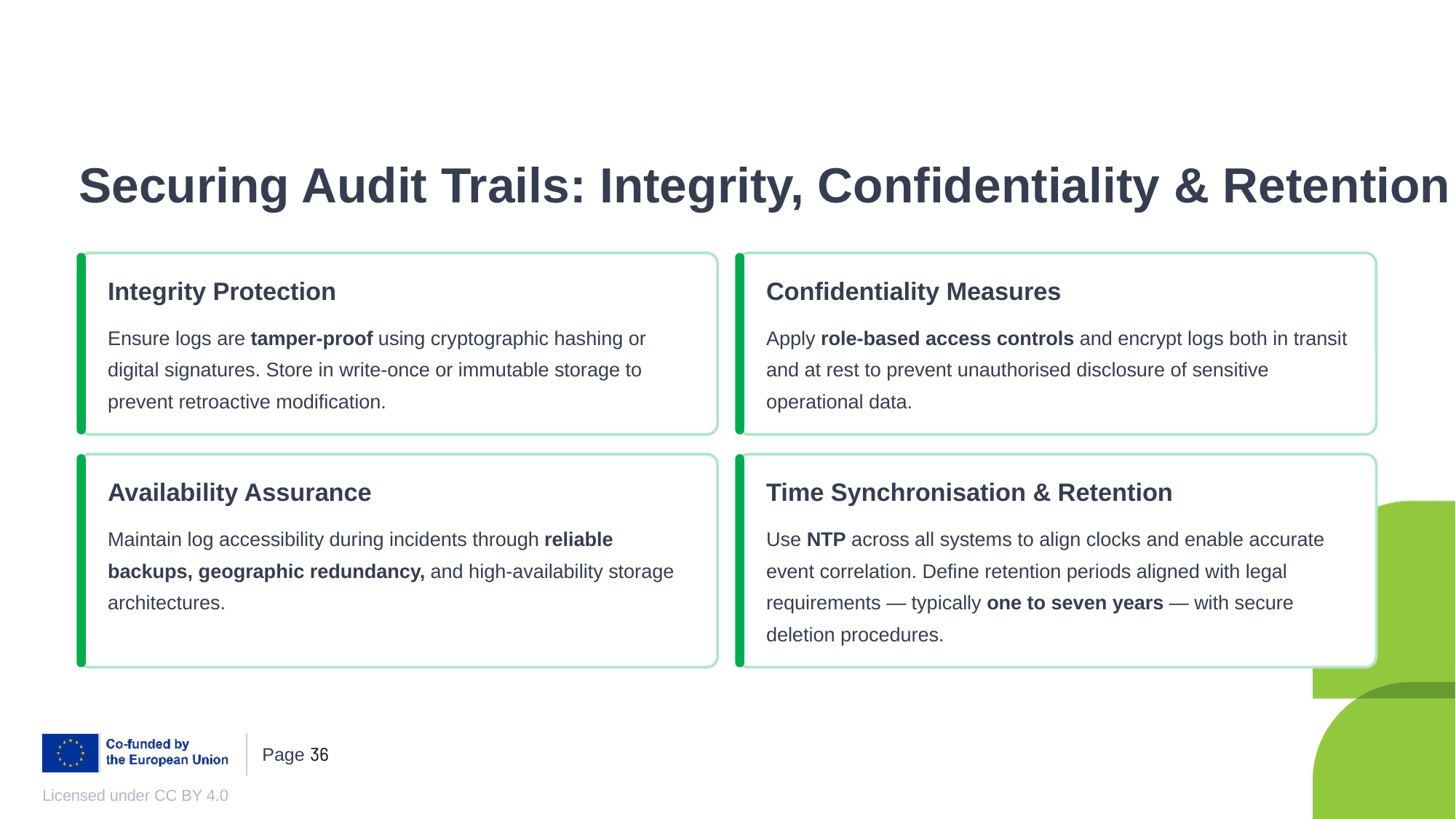

Securing Audit Trails: Integrity, Confidentiality & Retention

Integrity Protection
Confidentiality Measures
Ensure logs are tamper-proof using cryptographic hashing or digital signatures. Store in write-once or immutable storage to prevent retroactive modification.
Apply role-based access controls and encrypt logs both in transit and at rest to prevent unauthorised disclosure of sensitive operational data.

Availability Assurance
Time Synchronisation & Retention
Maintain log accessibility during incidents through reliable backups, geographic redundancy, and high-availability storage architectures.
Use NTP across all systems to align clocks and enable accurate event correlation. Define retention periods aligned with legal requirements — typically one to seven years — with secure deletion procedures.